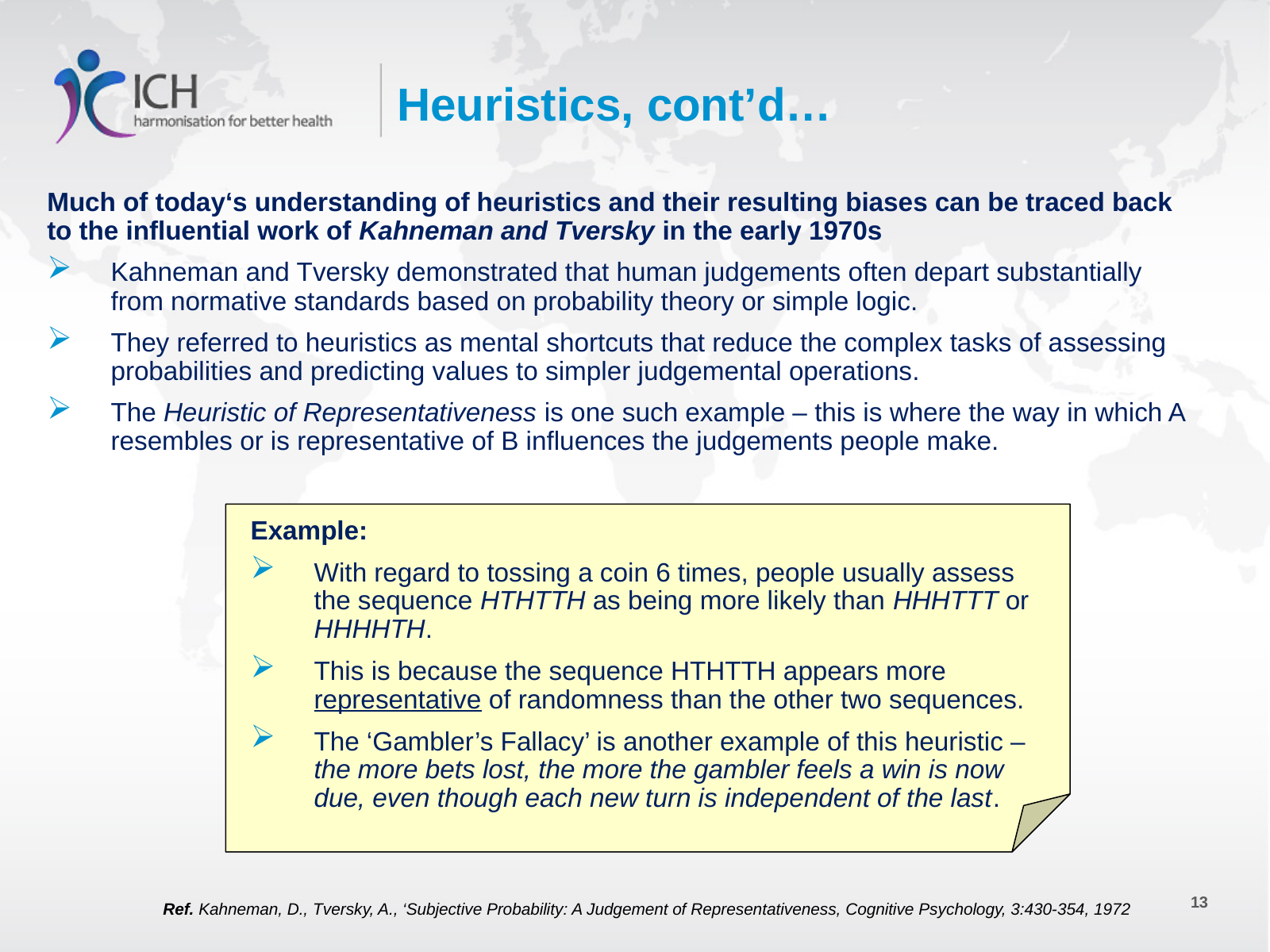

# Heuristics, cont’d…
Much of today‘s understanding of heuristics and their resulting biases can be traced back to the influential work of Kahneman and Tversky in the early 1970s
Kahneman and Tversky demonstrated that human judgements often depart substantially from normative standards based on probability theory or simple logic.
They referred to heuristics as mental shortcuts that reduce the complex tasks of assessing probabilities and predicting values to simpler judgemental operations.
The Heuristic of Representativeness is one such example – this is where the way in which A resembles or is representative of B influences the judgements people make.

Example:
With regard to tossing a coin 6 times, people usually assess the sequence HTHTTH as being more likely than HHHTTT or HHHHTH.
This is because the sequence HTHTTH appears more representative of randomness than the other two sequences.
The ‘Gambler’s Fallacy’ is another example of this heuristic – the more bets lost, the more the gambler feels a win is now due, even though each new turn is independent of the last.

13
Ref. Kahneman, D., Tversky, A., ‘Subjective Probability: A Judgement of Representativeness, Cognitive Psychology, 3:430-354, 1972